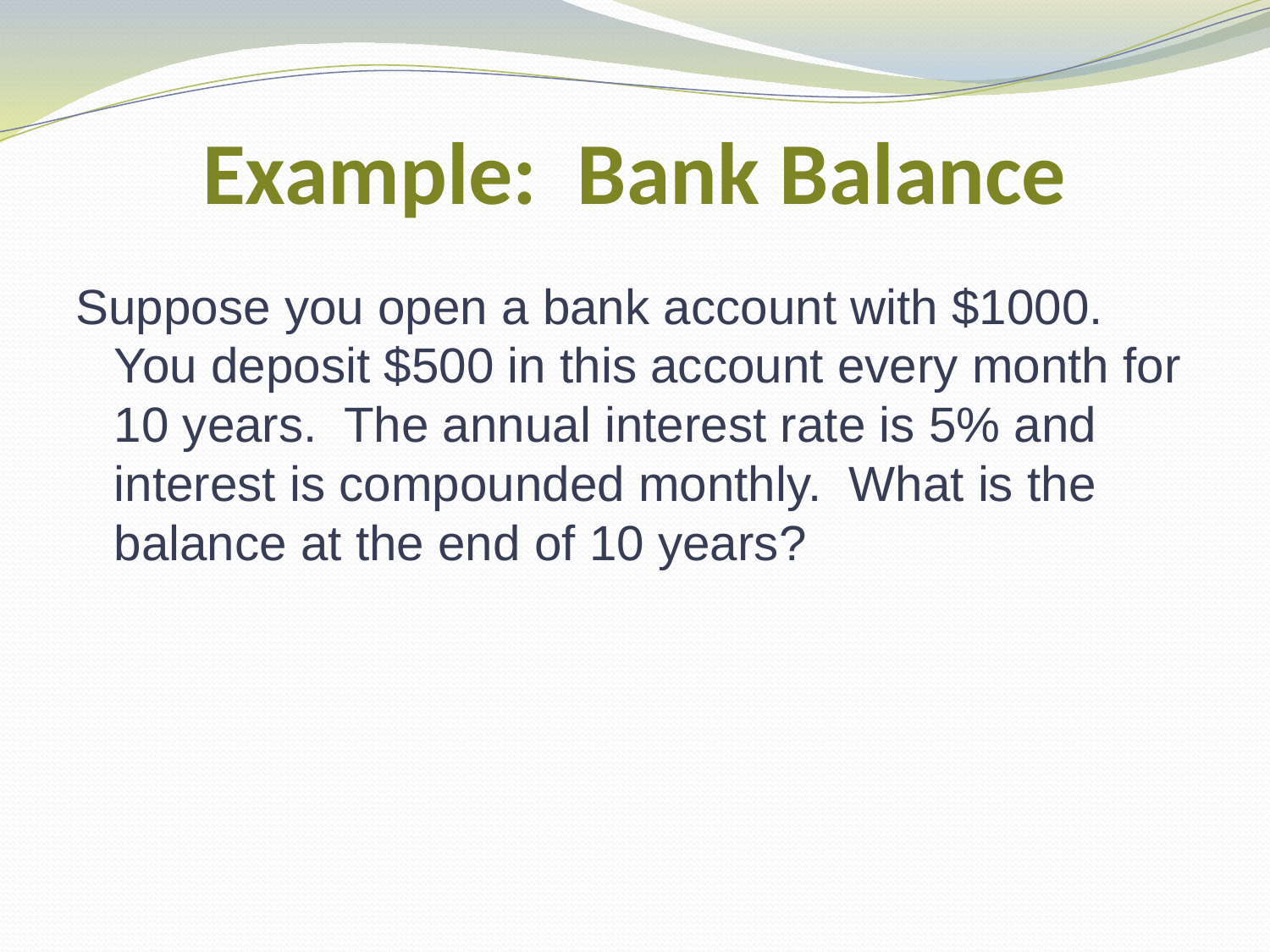

# Example:  Bank Balance
Suppose you open a bank account with $1000.  You deposit $500 in this account every month for 10 years.  The annual interest rate is 5% and interest is compounded monthly.  What is the balance at the end of 10 years?